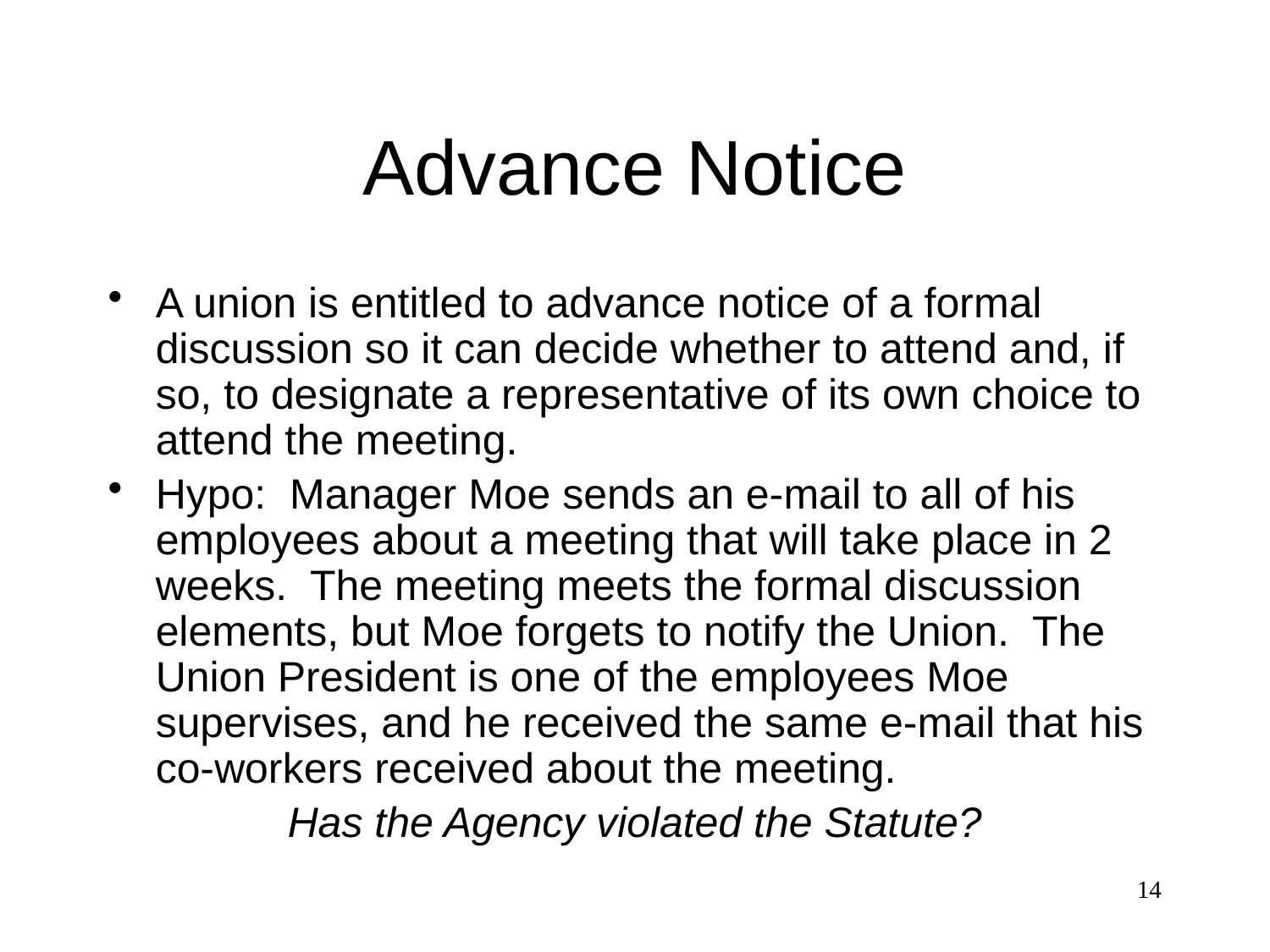

# Advance Notice
A union is entitled to advance notice of a formal discussion so it can decide whether to attend and, if so, to designate a representative of its own choice to attend the meeting.
Hypo:  Manager Moe sends an e-mail to all of his employees about a meeting that will take place in 2 weeks.  The meeting meets the formal discussion elements, but Moe forgets to notify the Union.  The Union President is one of the employees Moe supervises, and he received the same e-mail that his co-workers received about the meeting.
Has the Agency violated the Statute?
14